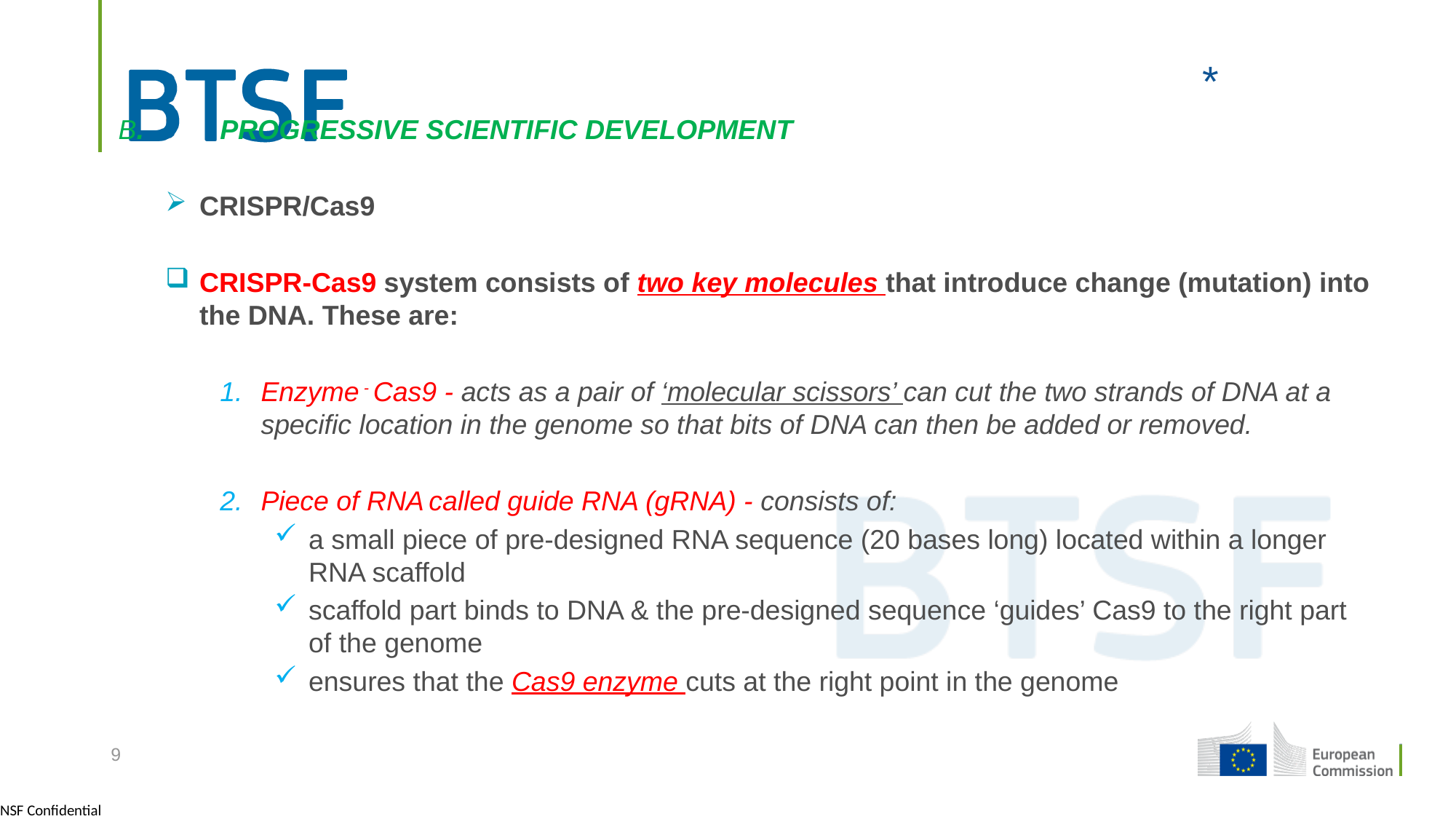

B.	PROGRESSIVE SCIENTIFIC DEVELOPMENT

CRISPR/Cas9

CRISPR-Cas9 system consists of two key molecules that introduce change (mutation) into the DNA. These are:

Enzyme - Cas9 - acts as a pair of ‘molecular scissors’ can cut the two strands of DNA at a specific location in the genome so that bits of DNA can then be added or removed.

Piece of RNA called guide RNA (gRNA) - consists of:
a small piece of pre-designed RNA sequence (20 bases long) located within a longer RNA scaffold
scaffold part binds to DNA & the pre-designed sequence ‘guides’ Cas9 to the right part of the genome
ensures that the Cas9 enzyme cuts at the right point in the genome

*
9